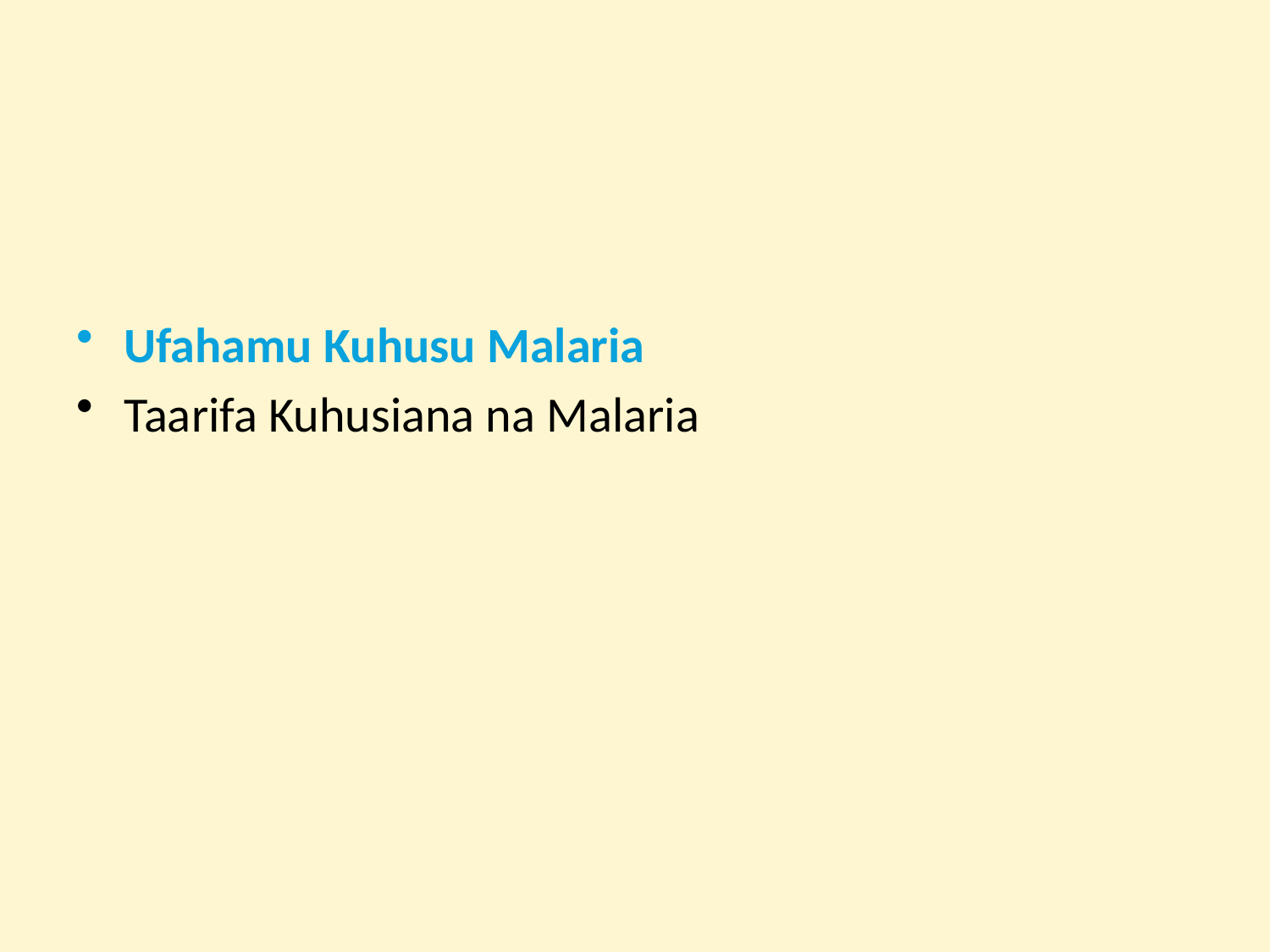

#
Ufahamu Kuhusu Malaria
Taarifa Kuhusiana na Malaria